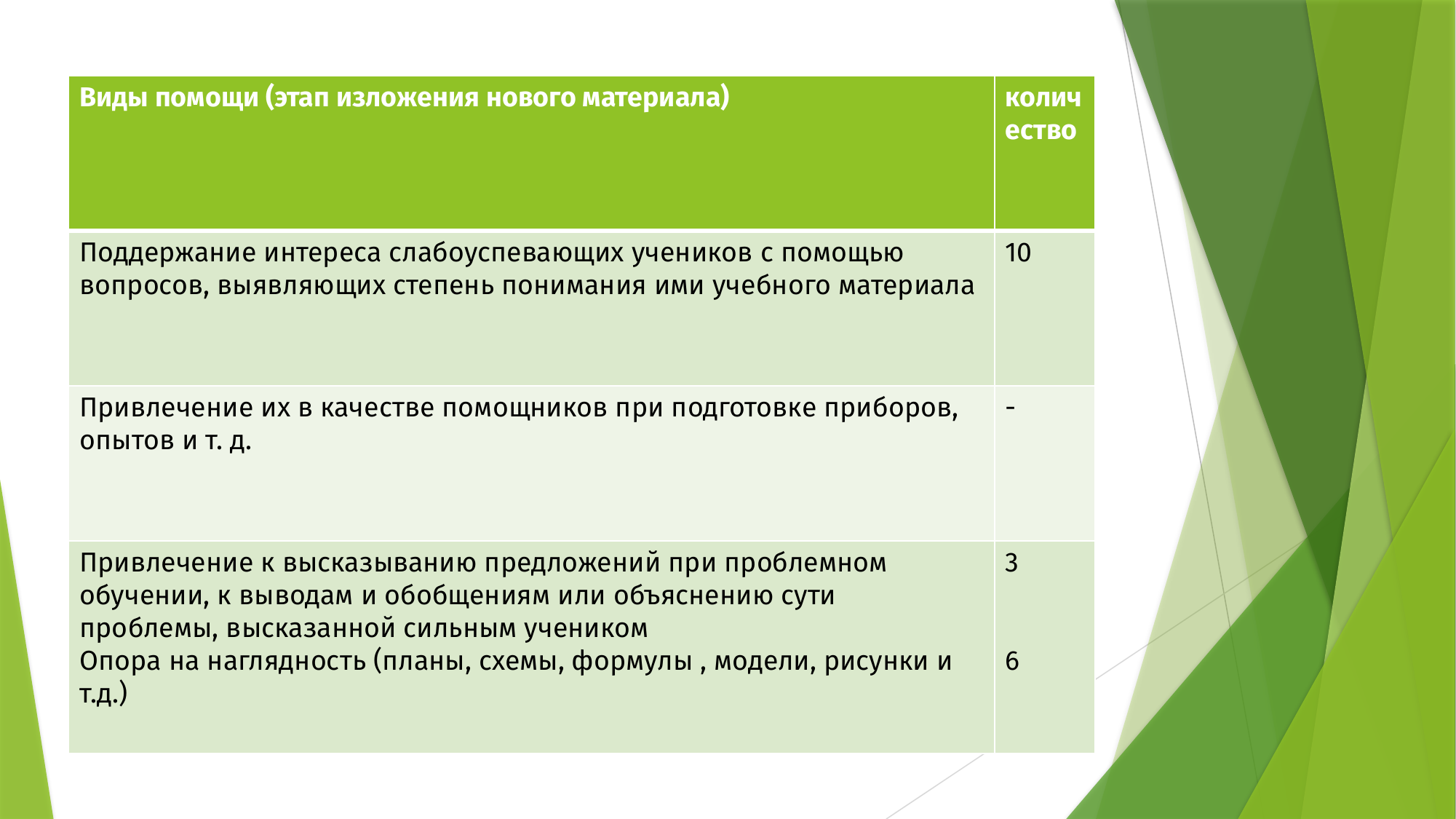

#
| Виды помощи (этап изложения нового материала) | количество |
| --- | --- |
| Поддержание интереса слабоуспевающих учеников с помощью вопросов, выявляющих степень понимания ими учебного материала | 10 |
| Привлечение их в качестве помощников при подготовке приборов, опытов и т. д. | - |
| Привлечение к высказыванию предложений при проблемном обучении, к выводам и обобщениям или объяснению сути проблемы, высказанной сильным учеником Опора на наглядность (планы, схемы, формулы , модели, рисунки и т.д.) | 3 6 |